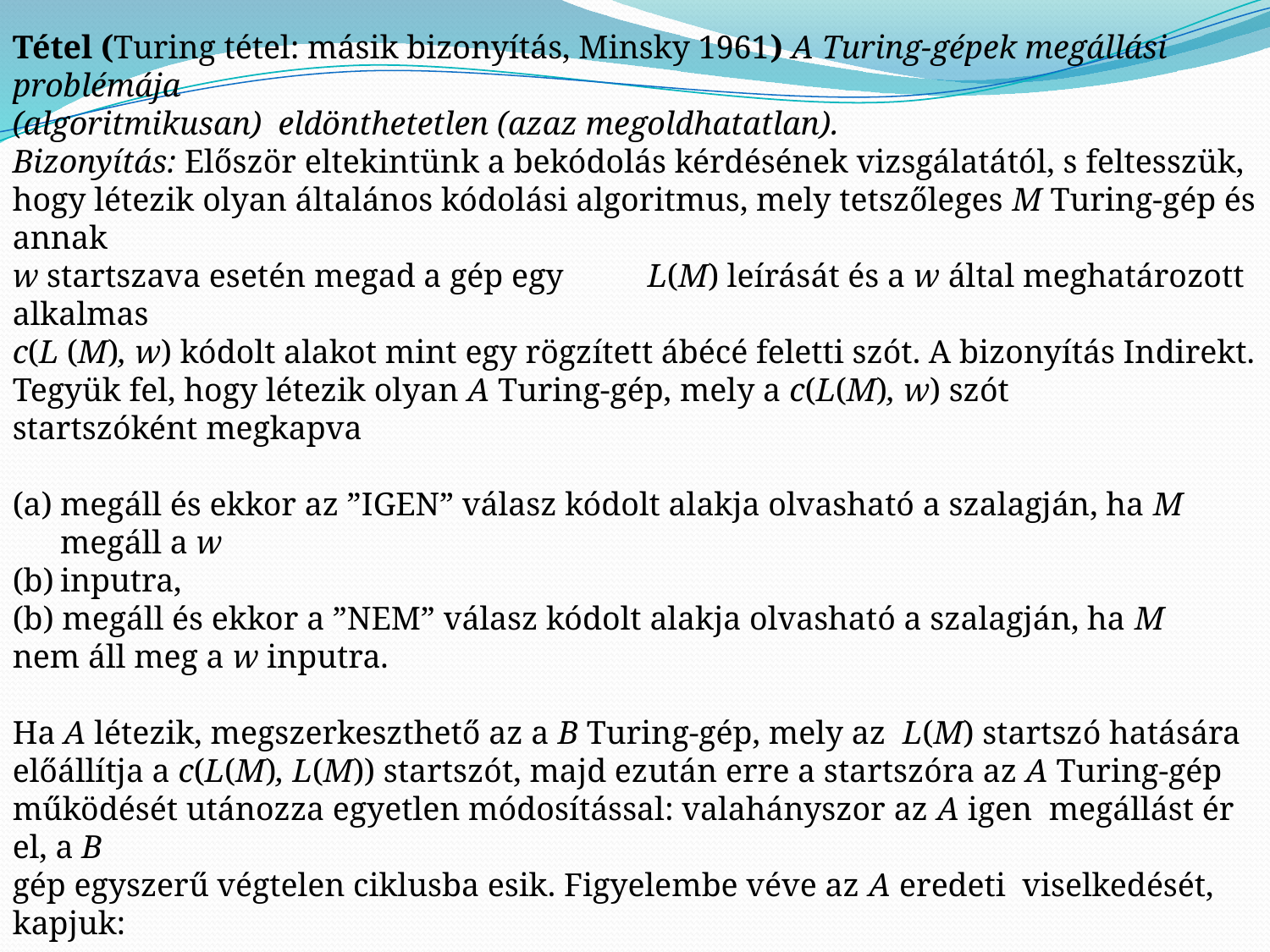

Tétel (Turing tétel: másik bizonyítás, Minsky 1961) A Turing-gépek megállási problémája
(algoritmikusan)  eldönthetetlen (azaz megoldhatatlan).
Bizonyítás: Először eltekintünk a bekódolás kérdésének vizsgálatától, s feltesszük,
hogy létezik olyan általános kódolási algoritmus, mely tetszőleges M Turing-gép és annak
w startszava esetén megad a gép egy 	L(M) leírását és a w által meghatározott alkalmas
c(L (M), w) kódolt alakot mint egy rögzített ábécé feletti szót. A bizonyítás Indirekt.
Tegyük fel, hogy létezik olyan A Turing-gép, mely a c(L(M), w) szót
startszóként megkapva

megáll és ekkor az ”IGEN” válasz kódolt alakja olvasható a szalagján, ha M megáll a w
inputra,
(b) megáll és ekkor a ”NEM” válasz kódolt alakja olvasható a szalagján, ha M
nem áll meg a w inputra.

Ha A létezik, megszerkeszthető az a B Turing-gép, mely az  L(M) startszó hatására
előállítja a c(L(M), L(M)) startszót, majd ezután erre a startszóra az A Turing-gép
működését utánozza egyetlen módosítással: valahányszor az A igen  megállást ér el, a B
gép egyszerű végtelen ciklusba esik. Figyelembe véve az A eredeti  viselkedését, kapjuk:

B az  L(B) startszó hatására pontosan akkor áll meg, ha B a  L(B) startszó hatására
nem áll meg. Ez (ami abból a  feltételezésből adódik, hogy létezik az  univerzális kódolási eljárás)  nyilvánvaló ellentmondás, amivel a tétel igazolást nyert. QED